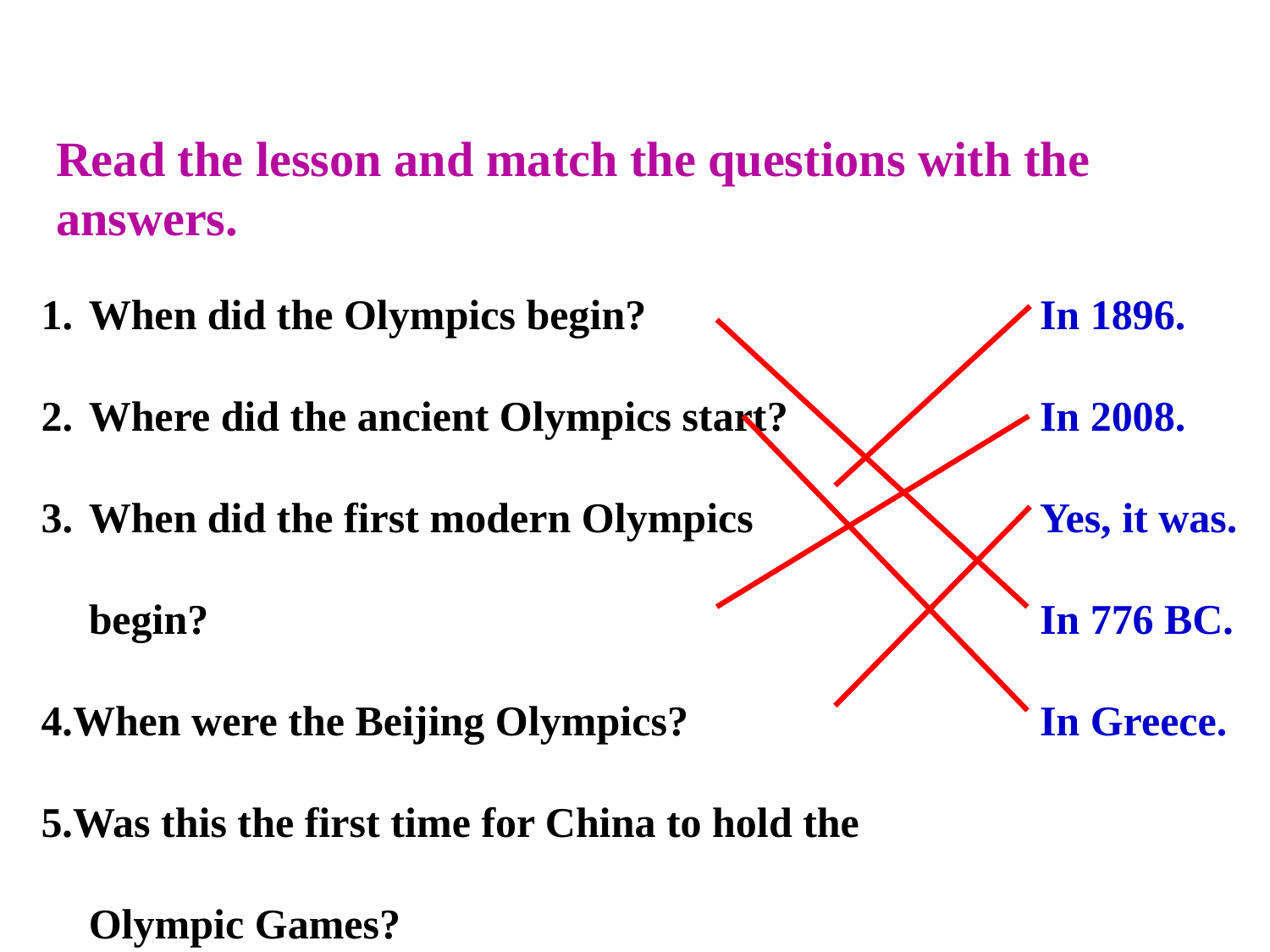

Read the lesson and match the questions with the answers.
When did the Olympics begin?
Where did the ancient Olympics start?
When did the first modern Olympics begin?
4.When were the Beijing Olympics?
5.Was this the first time for China to hold the Olympic Games?
In 1896.
In 2008.
Yes, it was.
In 776 BC.
In Greece.